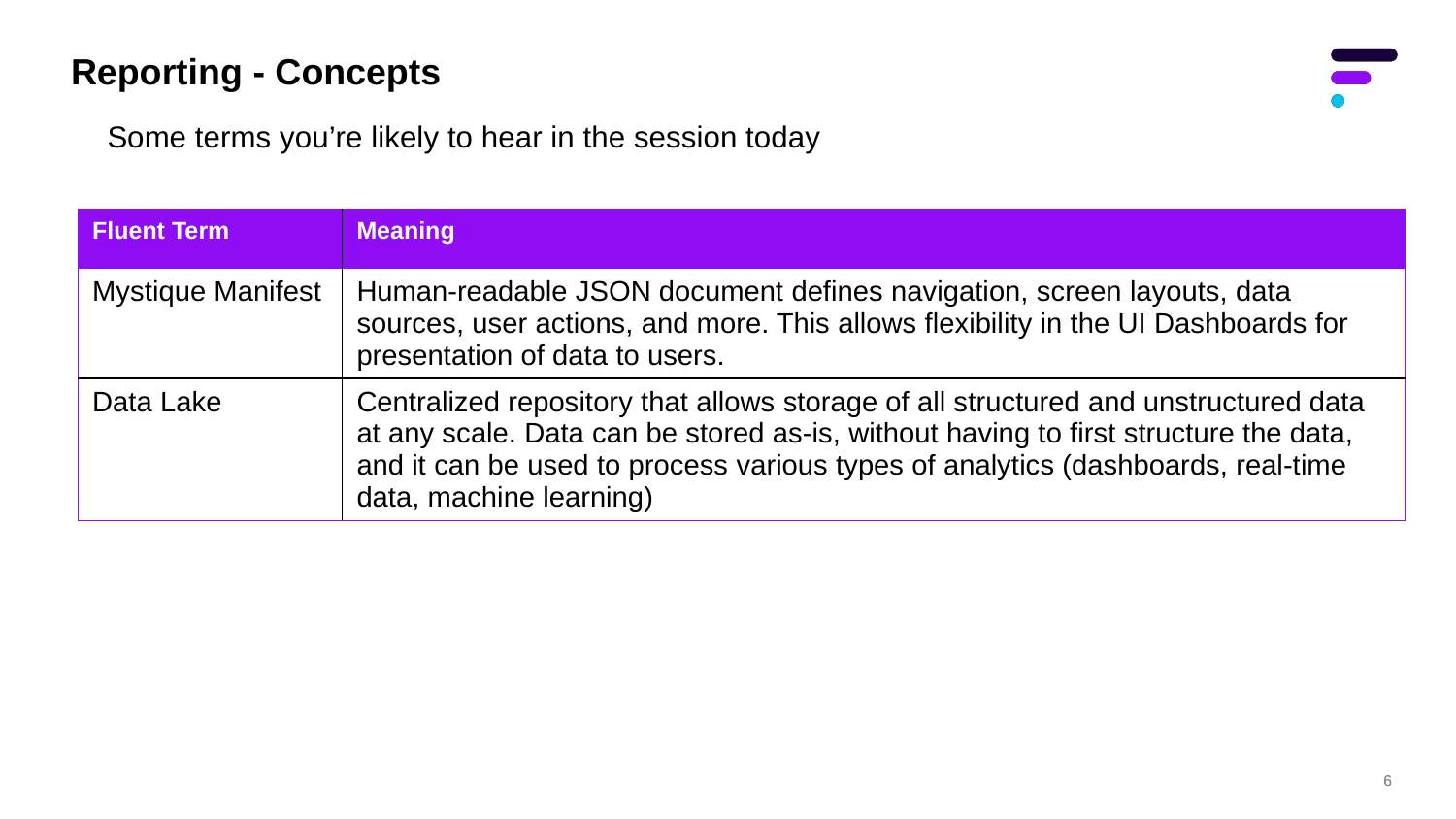

# Reporting - Concepts
Some terms you’re likely to hear in the session today
| Fluent Term | Meaning |
| --- | --- |
| Mystique Manifest | Human-readable JSON document defines navigation, screen layouts, data sources, user actions, and more. This allows flexibility in the UI Dashboards for presentation of data to users. |
| Data Lake | Centralized repository that allows storage of all structured and unstructured data at any scale. Data can be stored as-is, without having to first structure the data, and it can be used to process various types of analytics (dashboards, real-time data, machine learning) |